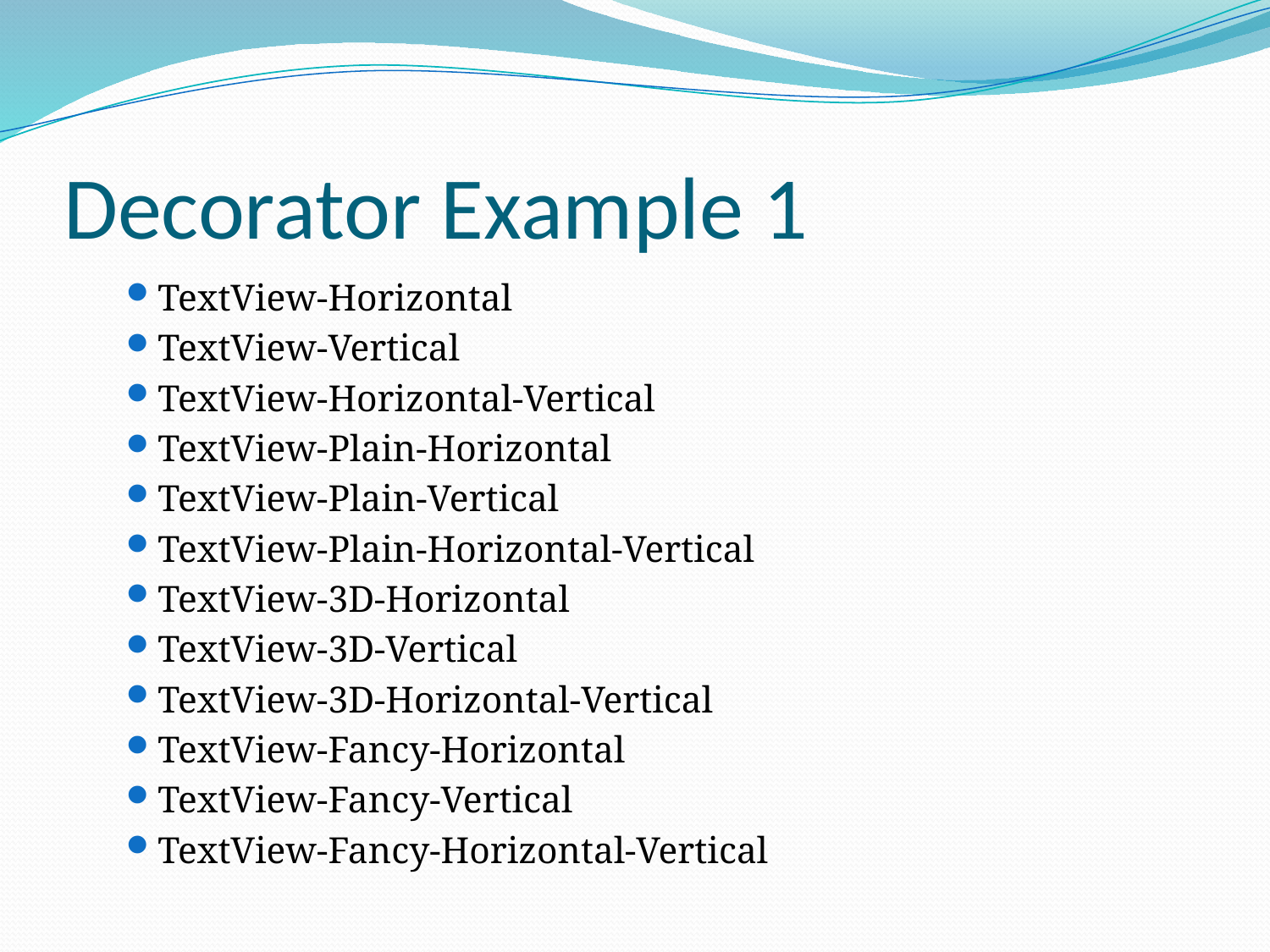

# Decorator Example 1
TextView-Horizontal
TextView-Vertical
TextView-Horizontal-Vertical
TextView-Plain-Horizontal
TextView-Plain-Vertical
TextView-Plain-Horizontal-Vertical
TextView-3D-Horizontal
TextView-3D-Vertical
TextView-3D-Horizontal-Vertical
TextView-Fancy-Horizontal
TextView-Fancy-Vertical
TextView-Fancy-Horizontal-Vertical